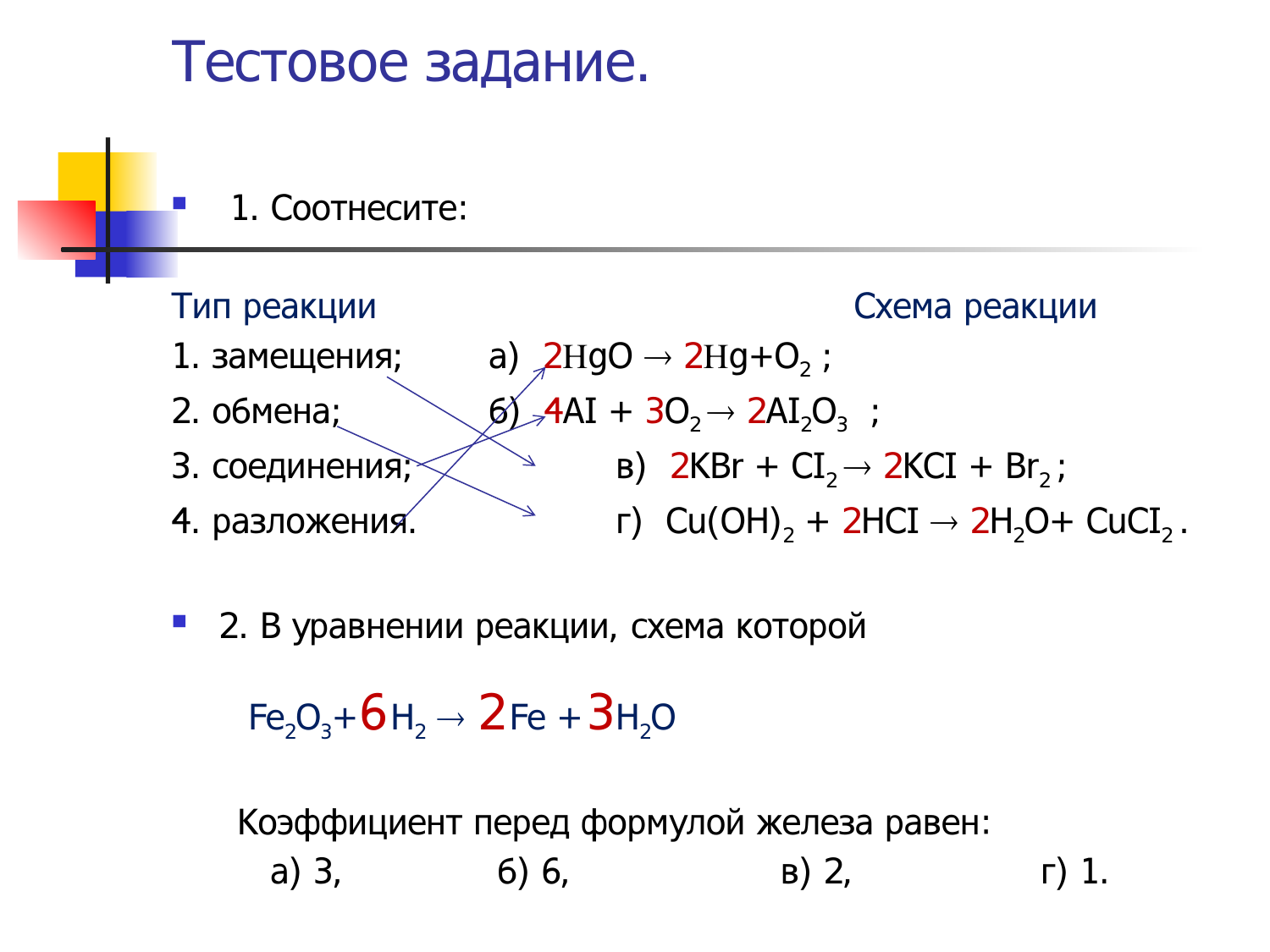

# Тестовое задание.
 1. Соотнесите:

Тип реакции 				Схема реакции
1. замещения;     	а)  2ΗgO → 2Ηg+O2 ;
2. обмена;		б)  4AI + 3O2 → 2AI2O3 	;
3. соединения;		в)  2KBr + CI2 → 2KCI + Br2 ;
4. разложения.		г)  Сu(OH)2 + 2HCI → 2H2O+ CuCI2 .

2. В уравнении реакции, схема которой

       Fe2O3+   H2 →    Fe +   H2O

      Коэффициент перед формулой железа равен:
         а) 3,              б) 6,                   в) 2,                 г) 1.

6
2
3